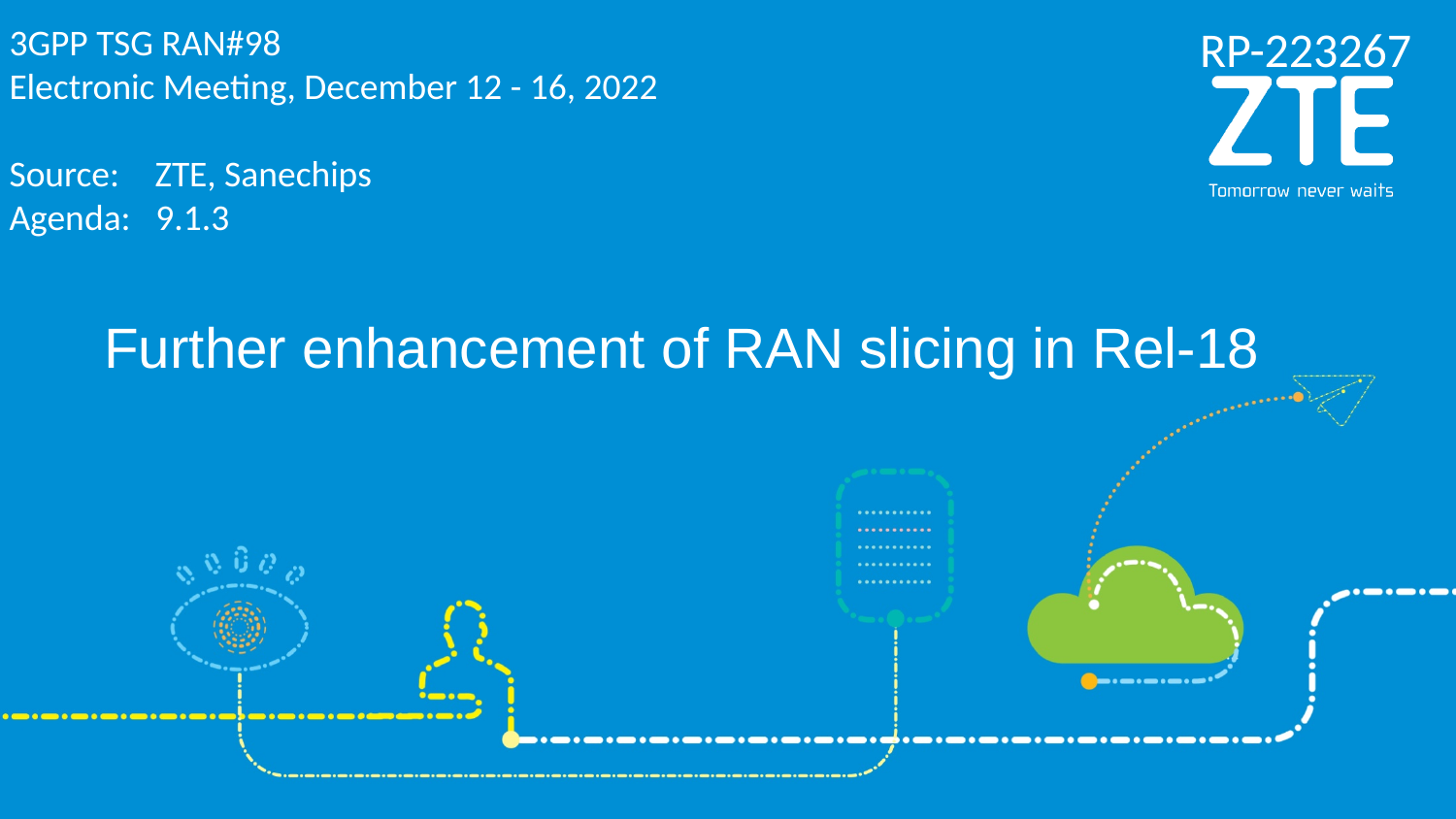

3GPP TSG RAN#98
Electronic Meeting, December 12 - 16, 2022

Source: 	ZTE, Sanechips
Agenda:   9.1.3

RP-223267
Further enhancement of RAN slicing in Rel-18